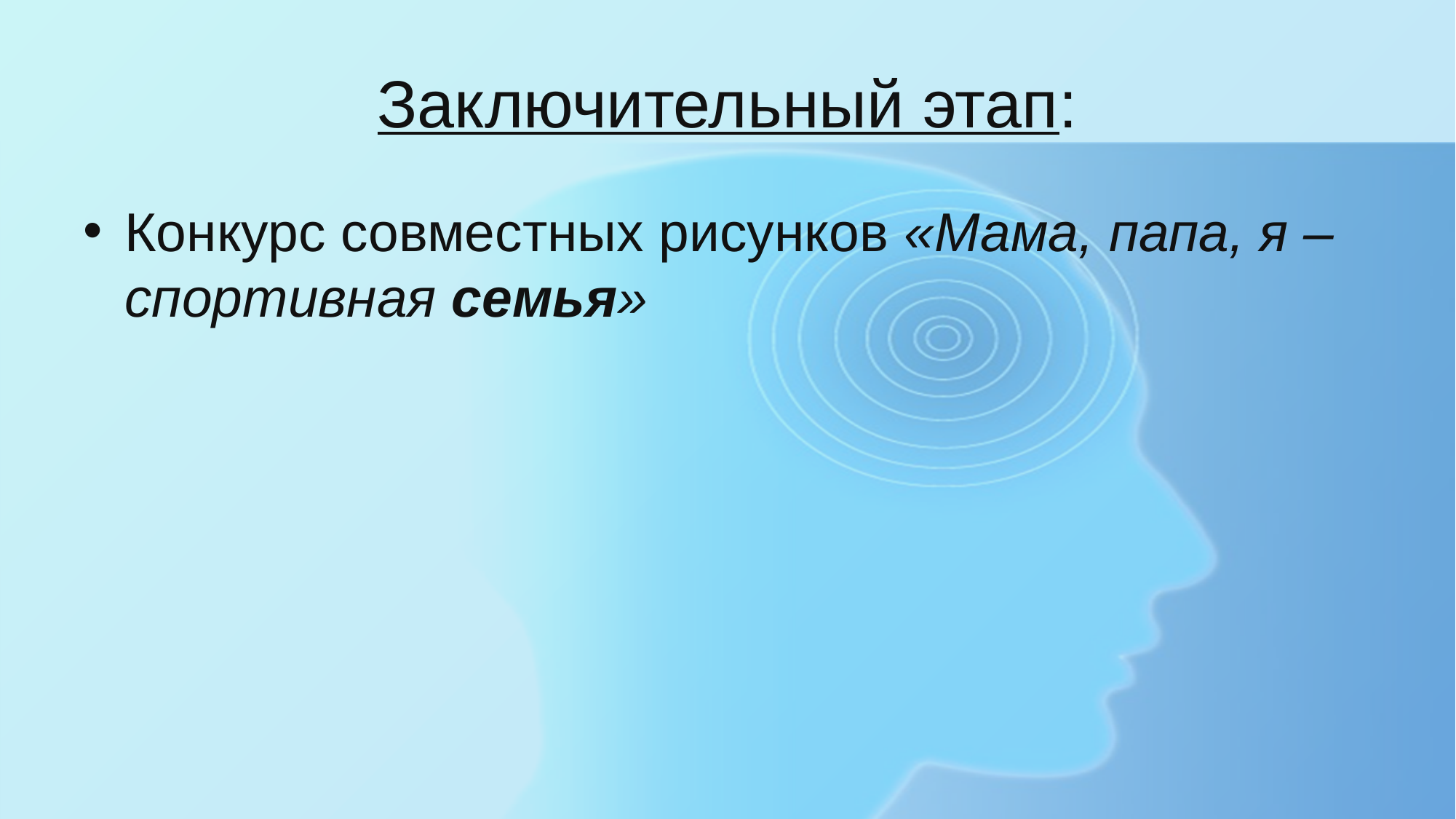

# Заключительный этап:
Конкурс совместных рисунков «Мама, папа, я – спортивная семья»